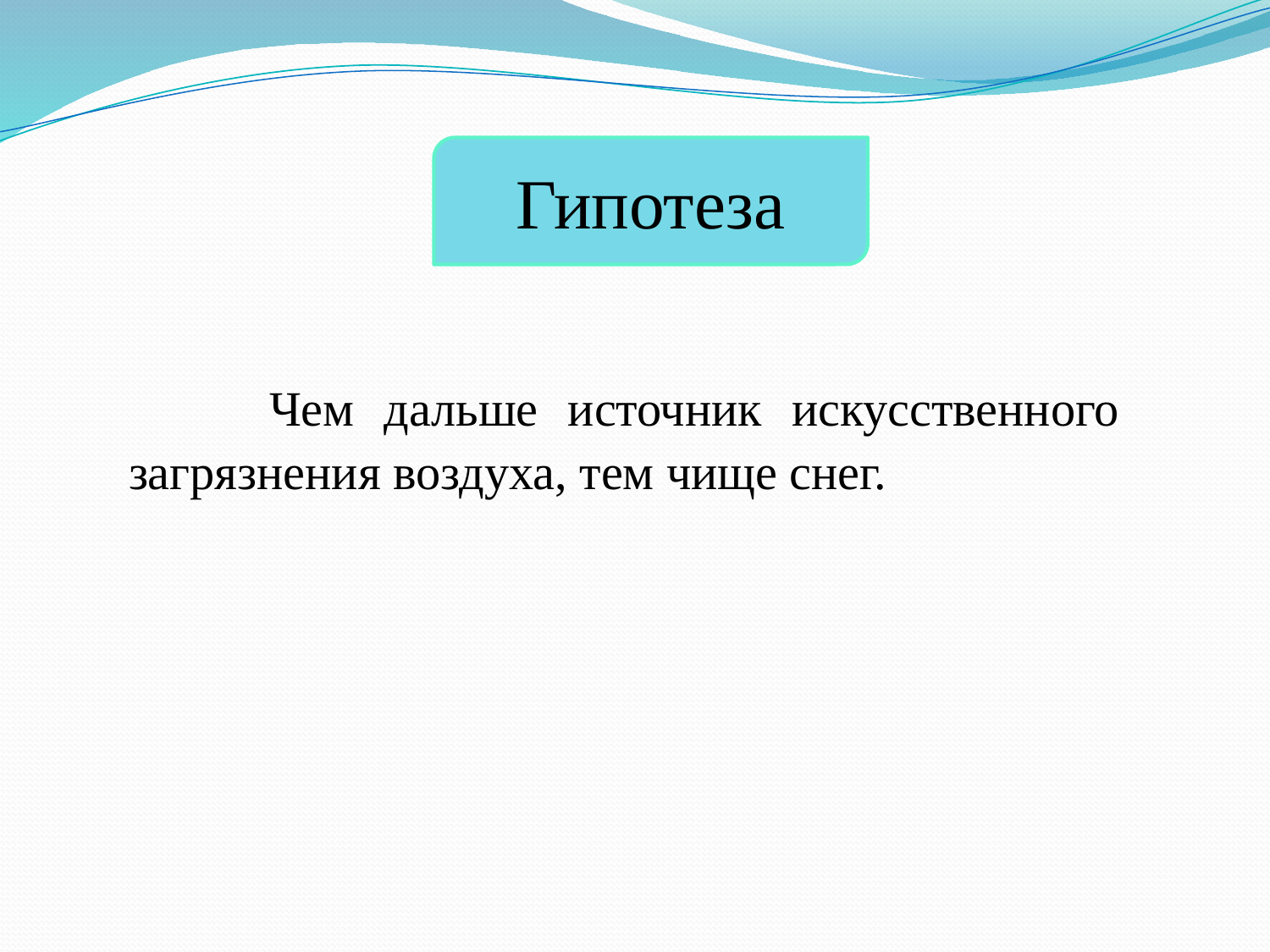

Гипотеза
    Чем дальше источник искусственного загрязнения воздуха, тем чище снег.